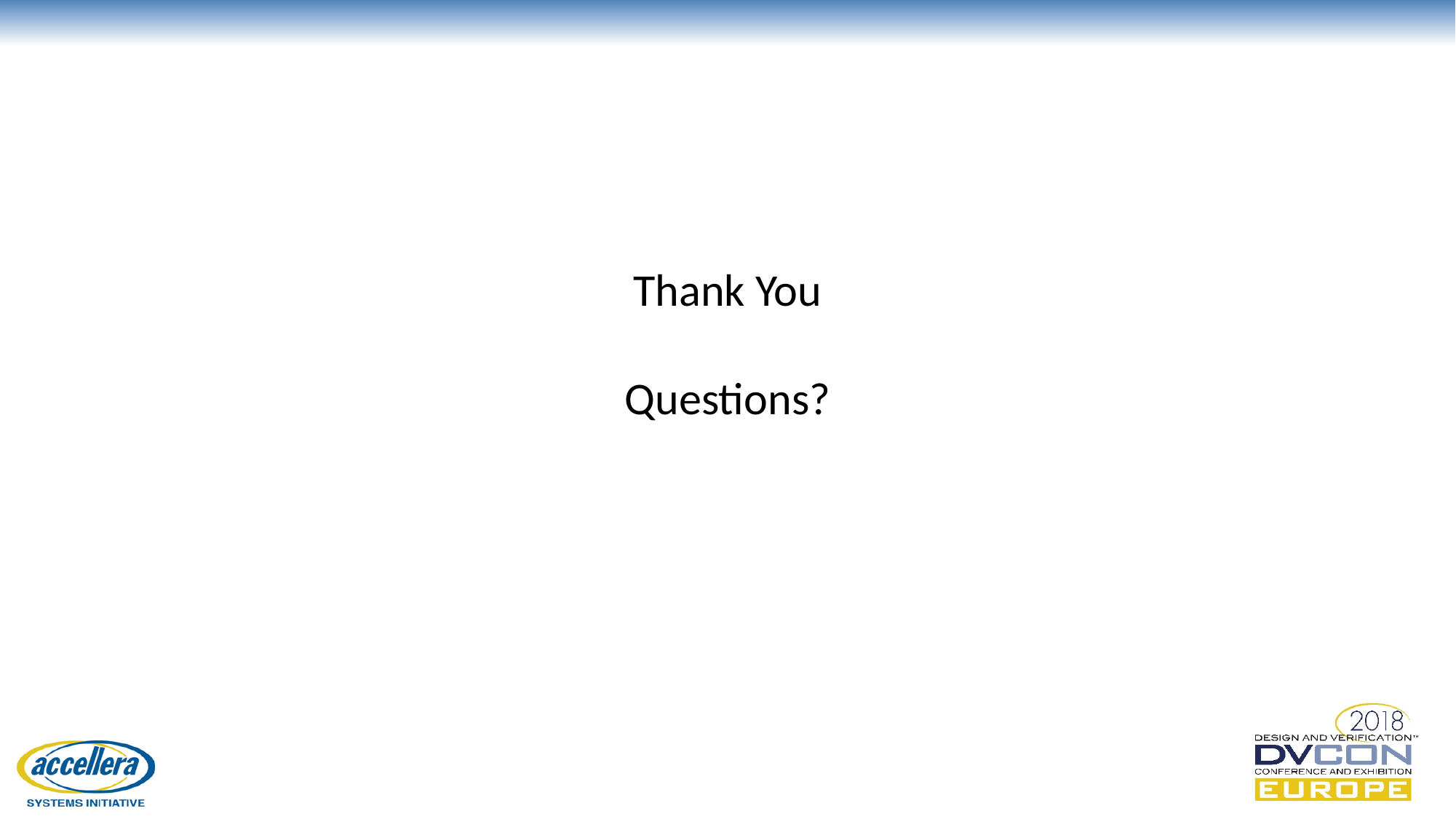

# Thank You Questions?
© Accellera Systems Initiative
21